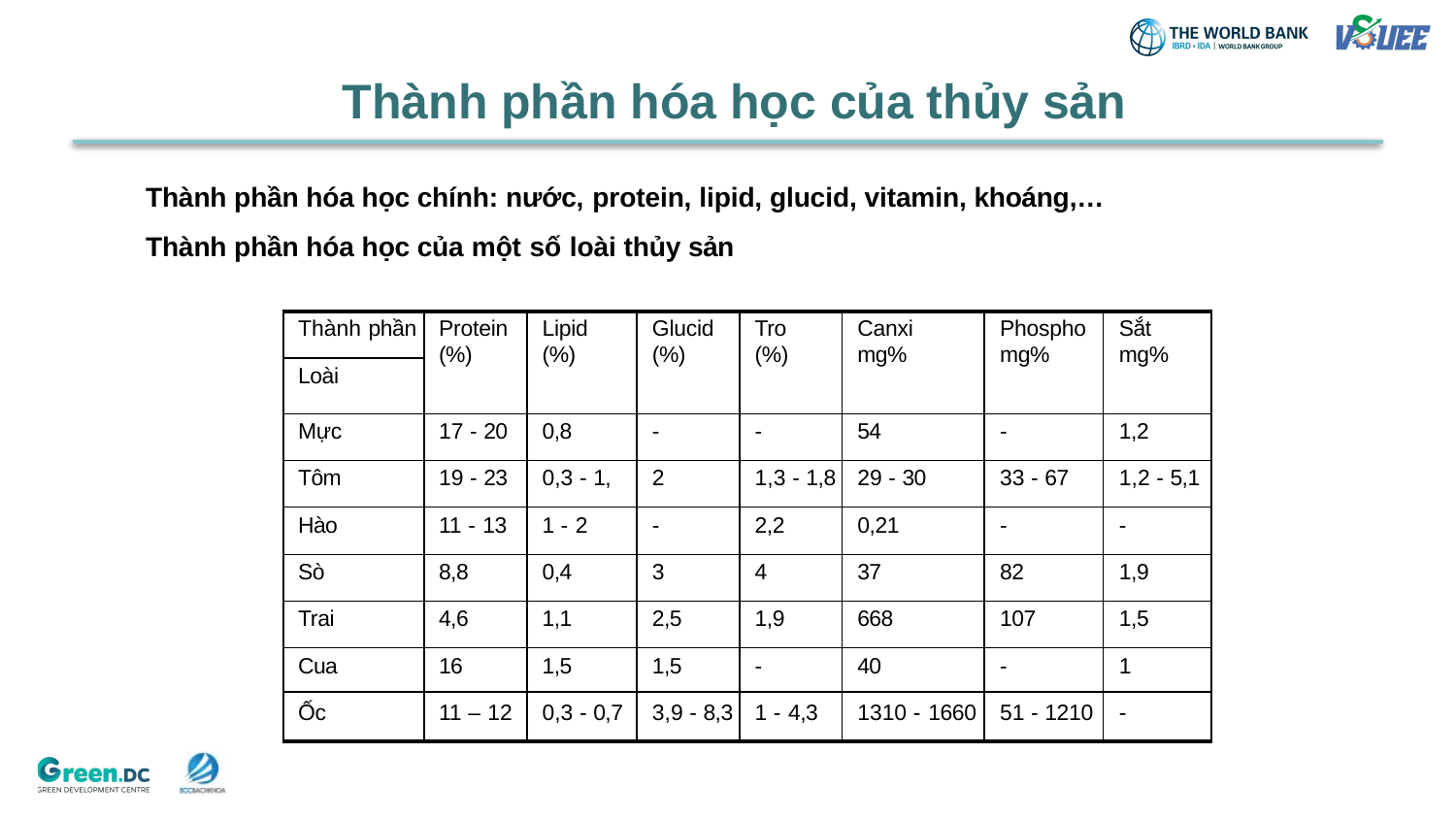

Thành phần hóa học của thủy sản
Thành phần hóa học chính: nước, protein, lipid, glucid, vitamin, khoáng,…
Thành phần hóa học của một số loài thủy sản
|  |  | Thành phần | Protein (%) | Lipid (%) | Glucid (%) | Tro (%) | Canxi mg% | Phospho mg% | Sắt mg% |  |
| --- | --- | --- | --- | --- | --- | --- | --- | --- | --- | --- |
|  |  | Loài |  |  |  |  |  |  |  |  |
|  |  | Mực | 17 - 20 | 0,8 | - | - | 54 | - | 1,2 |  |
|  |  | Tôm | 19 - 23 | 0,3 - 1, | 2 | 1,3 - 1,8 | 29 - 30 | 33 - 67 | 1,2 - 5,1 |  |
|  |  | Hào | 11 - 13 | 1 - 2 | - | 2,2 | 0,21 | - | - |  |
|  |  | Sò | 8,8 | 0,4 | 3 | 4 | 37 | 82 | 1,9 |  |
|  |  | Trai | 4,6 | 1,1 | 2,5 | 1,9 | 668 | 107 | 1,5 |  |
|  |  | Cua | 16 | 1,5 | 1,5 | - | 40 | - | 1 |  |
|  |  | Ốc | 11 – 12 | 0,3 - 0,7 | 3,9 - 8,3 | 1 - 4,3 | 1310 - 1660 | 51 - 1210 | - |  |